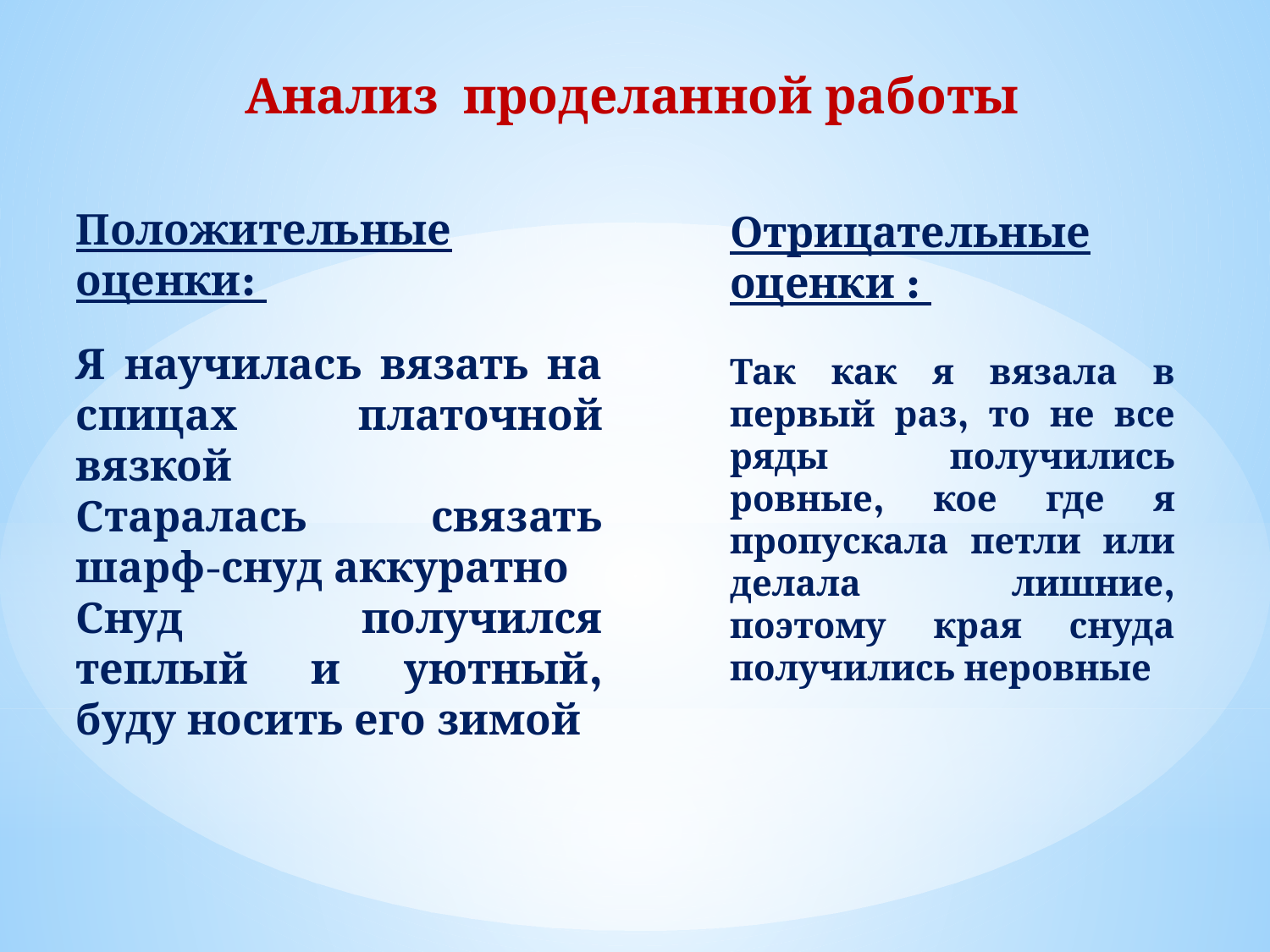

Анализ  проделанной работы
Положительные оценки:

Я научилась вязать на спицах платочной вязкой
Старалась связать шарф-снуд аккуратно
Снуд получился теплый и уютный, буду носить его зимой
Отрицательные оценки :

Так как я вязала в первый раз, то не все ряды получились ровные, кое где я пропускала петли или делала лишние, поэтому края снуда получились неровные